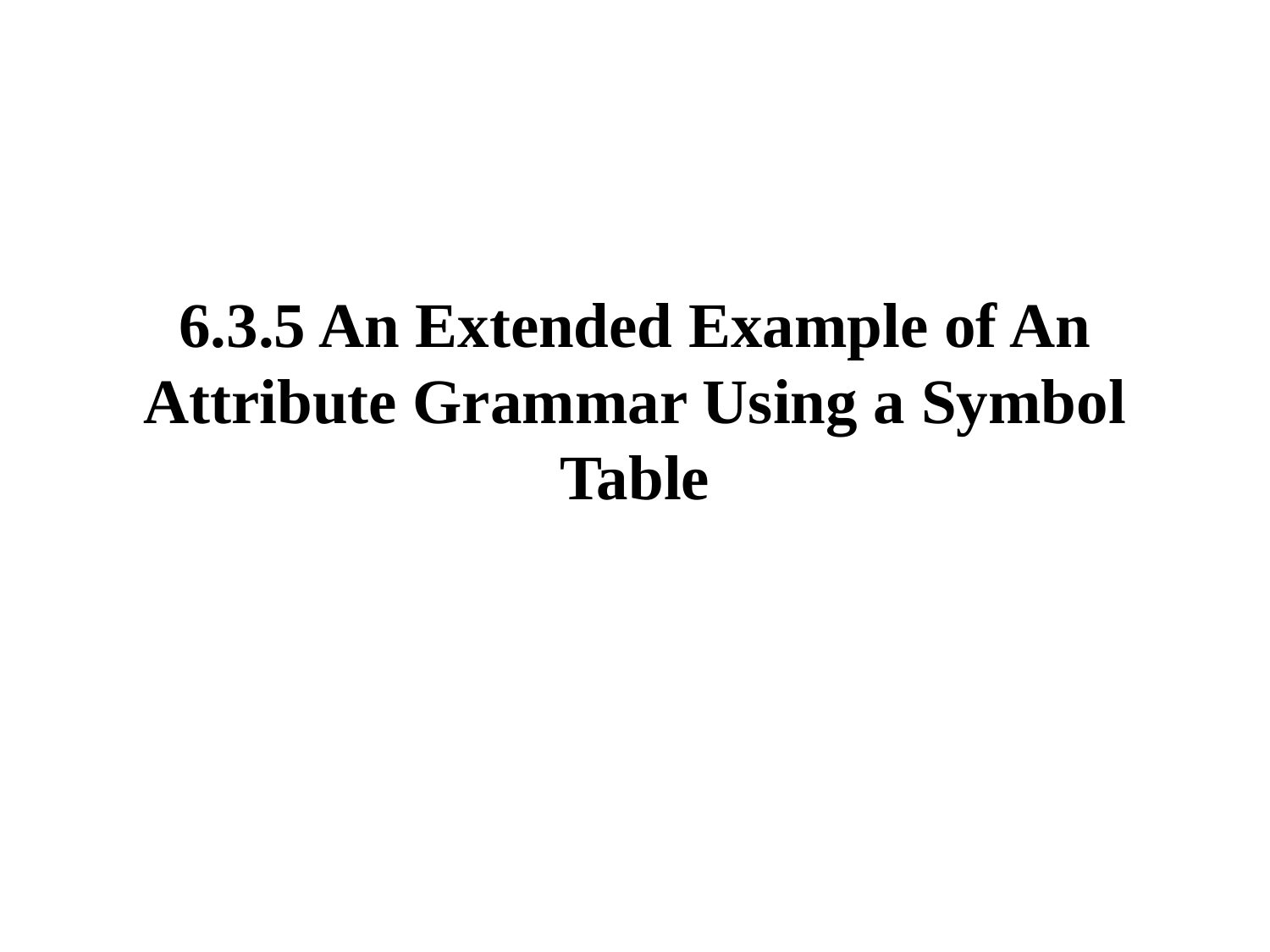

# 6.3.5 An Extended Example of An Attribute Grammar Using a Symbol Table